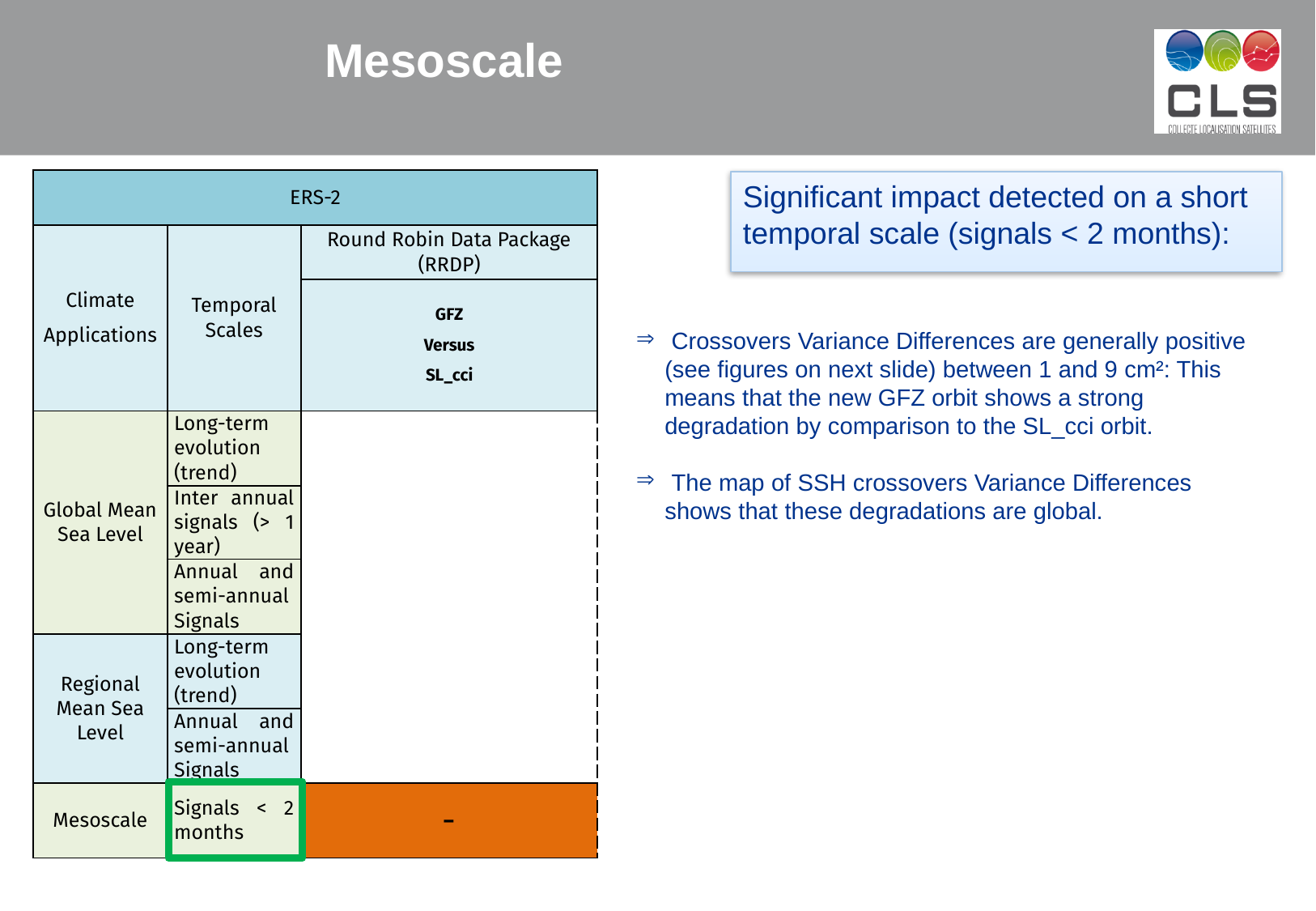

Mesoscale
| ERS-2 |  |  |
| --- | --- | --- |
| Climate Applications | Temporal Scales | Round Robin Data Package (RRDP) |
|  |  | GFZ Versus SL\_cci |
| Global Mean Sea Level | Long-term evolution (trend) |  |
|  | Inter annual signals (> 1 year) |  |
|  | Annual and semi-annual Signals |  |
| Regional Mean Sea Level | Long-term evolution (trend) |  |
|  | Annual and semi-annual Signals |  |
| Mesoscale | Signals < 2 months | - |
Significant impact detected on a short temporal scale (signals < 2 months):

 Crossovers Variance Differences are generally positive (see figures on next slide) between 1 and 9 cm²: This means that the new GFZ orbit shows a strong degradation by comparison to the SL_cci orbit.

 The map of SSH crossovers Variance Differences shows that these degradations are global.